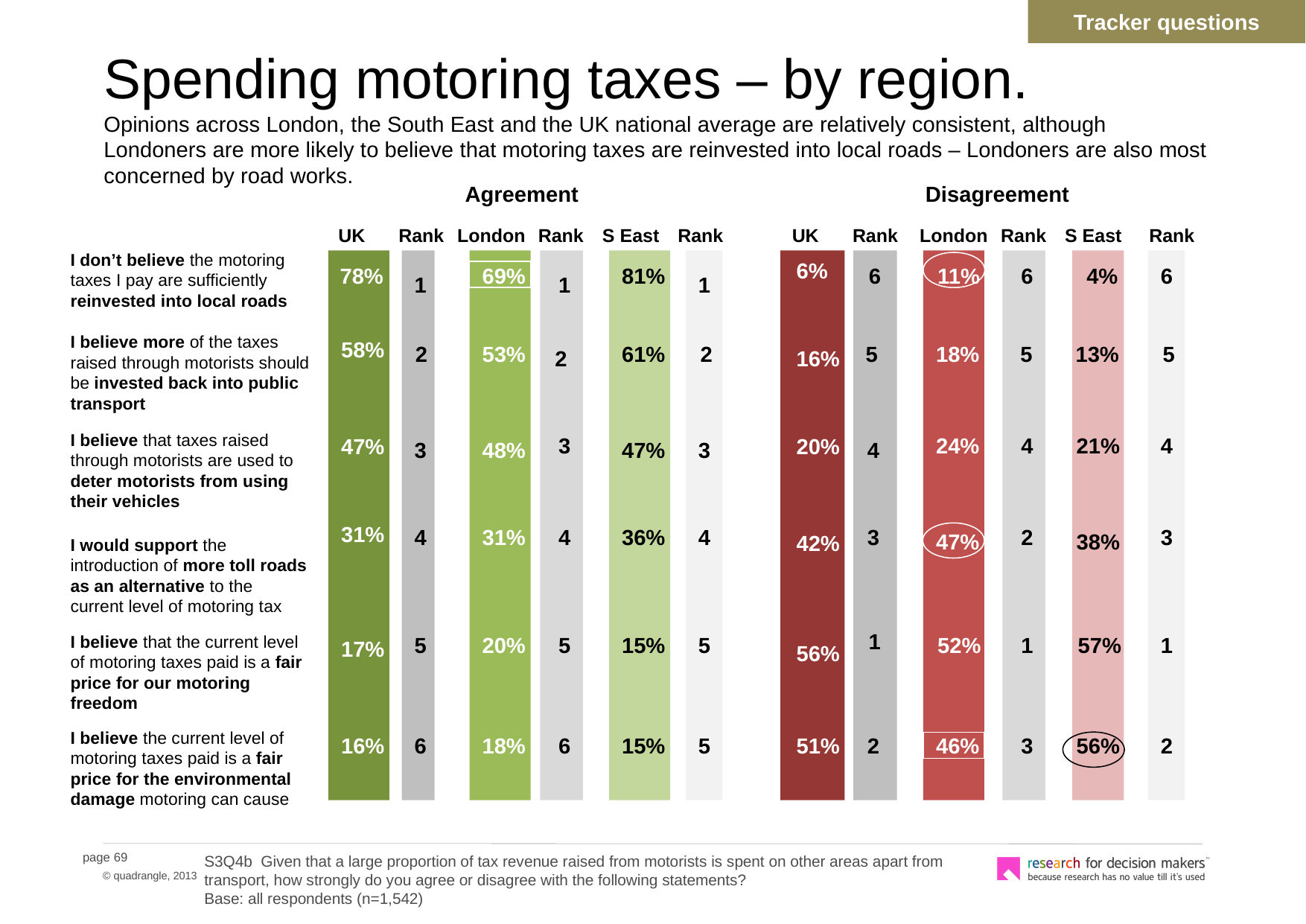

Tracker questions
# Spending motoring taxes – by region. Opinions across London, the South East and the UK national average are relatively consistent, although Londoners are more likely to believe that motoring taxes are reinvested into local roads – Londoners are also most concerned by road works.
Agreement
Disagreement
UK
Rank
London
Rank
S East
Rank
UK
Rank
London
Rank
S East
Rank
I don’t believe the motoring taxes I pay are sufficiently reinvested into local roads

6%

78%
69%
81%
6
11%
6
4%
6

1
1
1
I believe more of the taxes raised through motorists should be invested back into public transport
58%
2
53%
61%
2
5
18%
5
13%
5
16%
2
I believe that taxes raised through motorists are used to deter motorists from using their vehicles
3
24%
4
21%
4
47%
20%
3
48%
47%
3
4
31%
4
31%
4
36%
4
3
2
3
47%
38%

42%
I would support the introduction of more toll roads as an alternative to the current level of motoring tax

-
 1
I believe that the current level of motoring taxes paid is a fair price for our motoring freedom
5
20%
5
15%
5
52%
1
57%
1
17%
56%
I believe the current level of motoring taxes paid is a fair price for the environmental damage motoring can cause
16%
51%
6
18%
6
15%
5
2
46%
3
56%
2

S3Q4b  Given that a large proportion of tax revenue raised from motorists is spent on other areas apart from transport, how strongly do you agree or disagree with the following statements?
Base: all respondents (n=1,542)